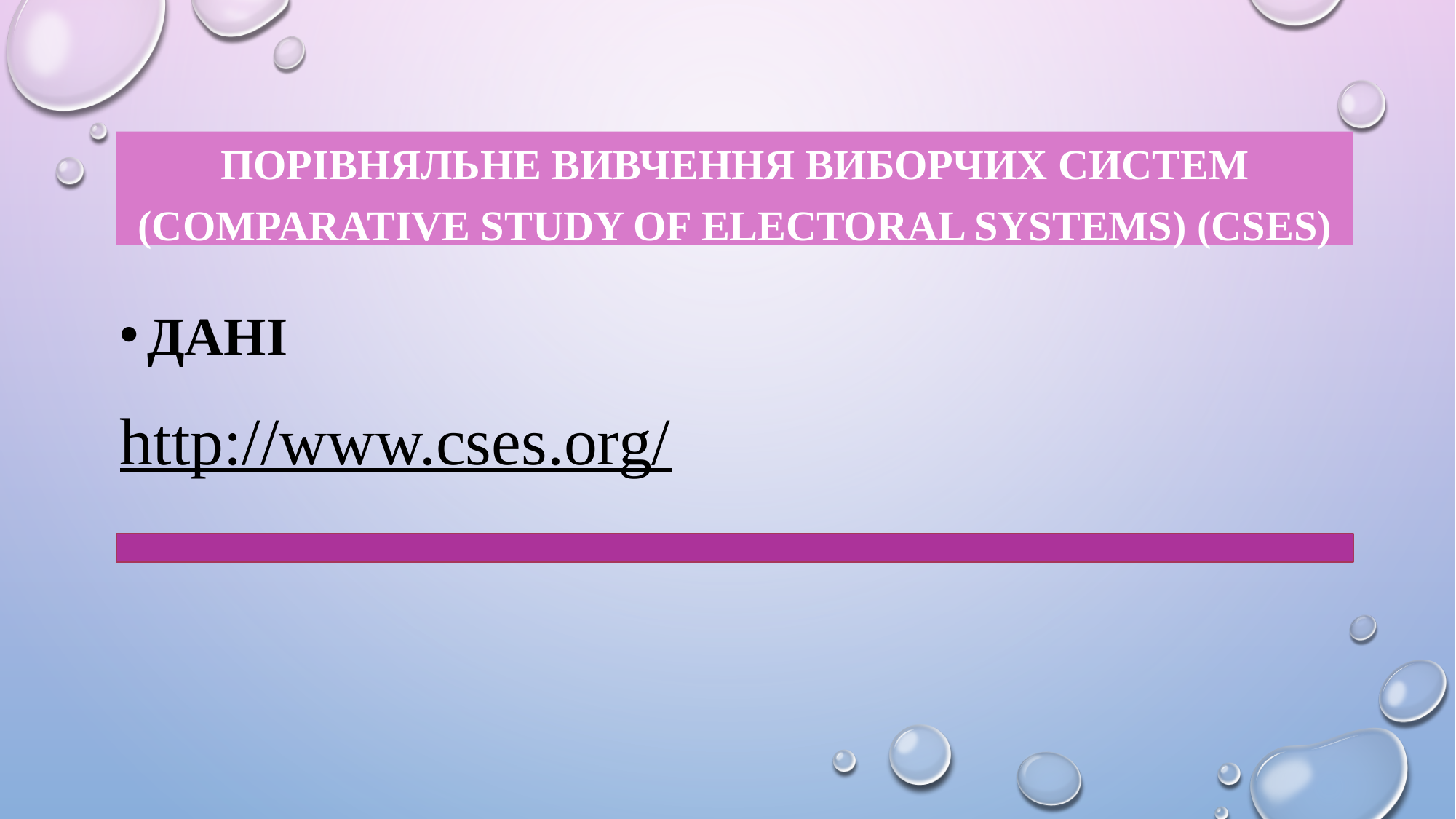

Порівняльне вивчення виборчих систем (Comparative Study of Electoral Systems) (CSES)
Дані
http://www.cses.org/